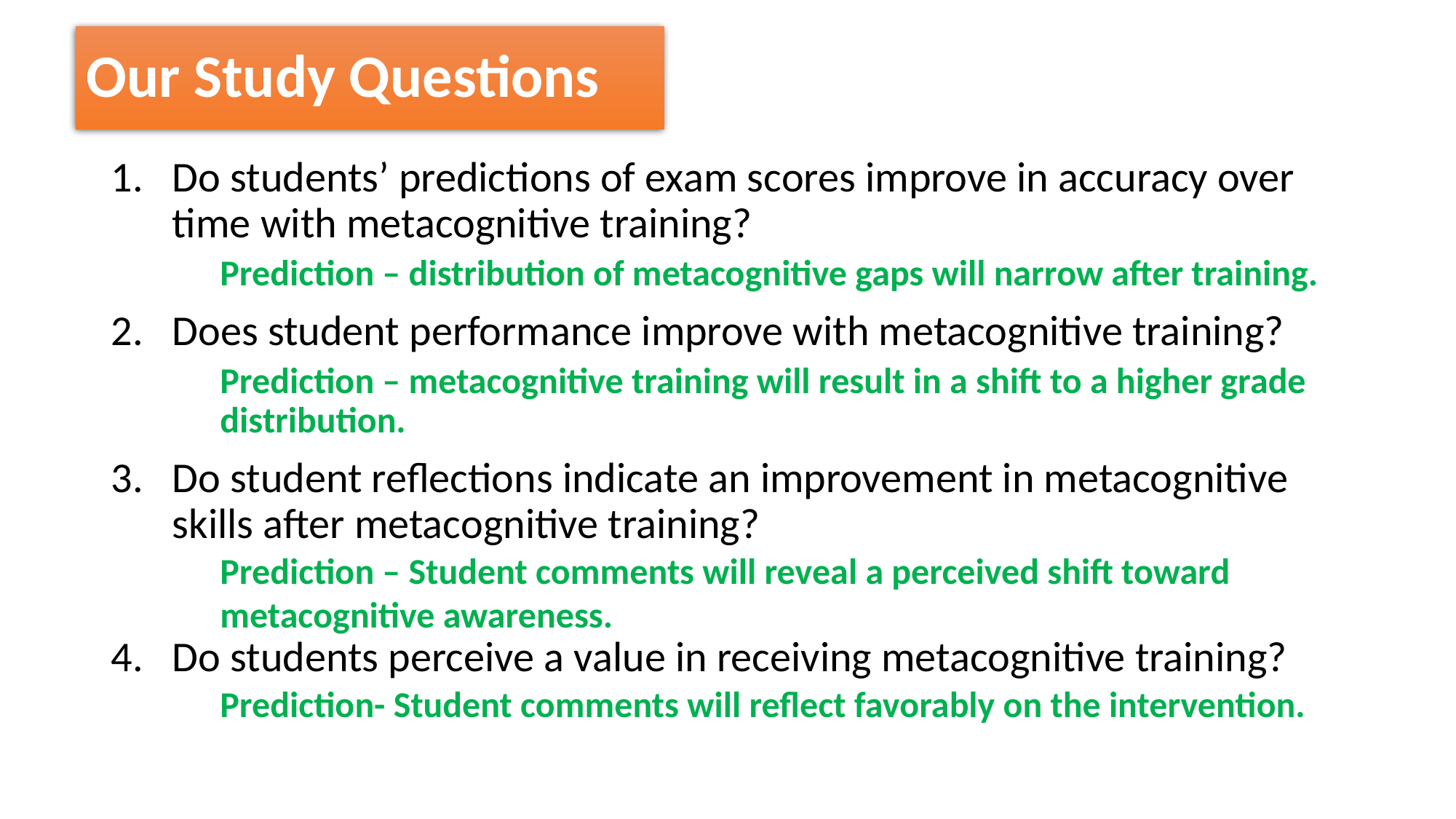

# Our Study Questions
Do students’ predictions of exam scores improve in accuracy over time with metacognitive training?
	Prediction – distribution of metacognitive gaps will narrow after training.
Does student performance improve with metacognitive training?
	Prediction – metacognitive training will result in a shift to a higher grade distribution.
Do student reflections indicate an improvement in metacognitive skills after metacognitive training?
Prediction – Student comments will reveal a perceived shift toward
metacognitive awareness.
Do students perceive a value in receiving metacognitive training?
	Prediction- Student comments will reflect favorably on the intervention.